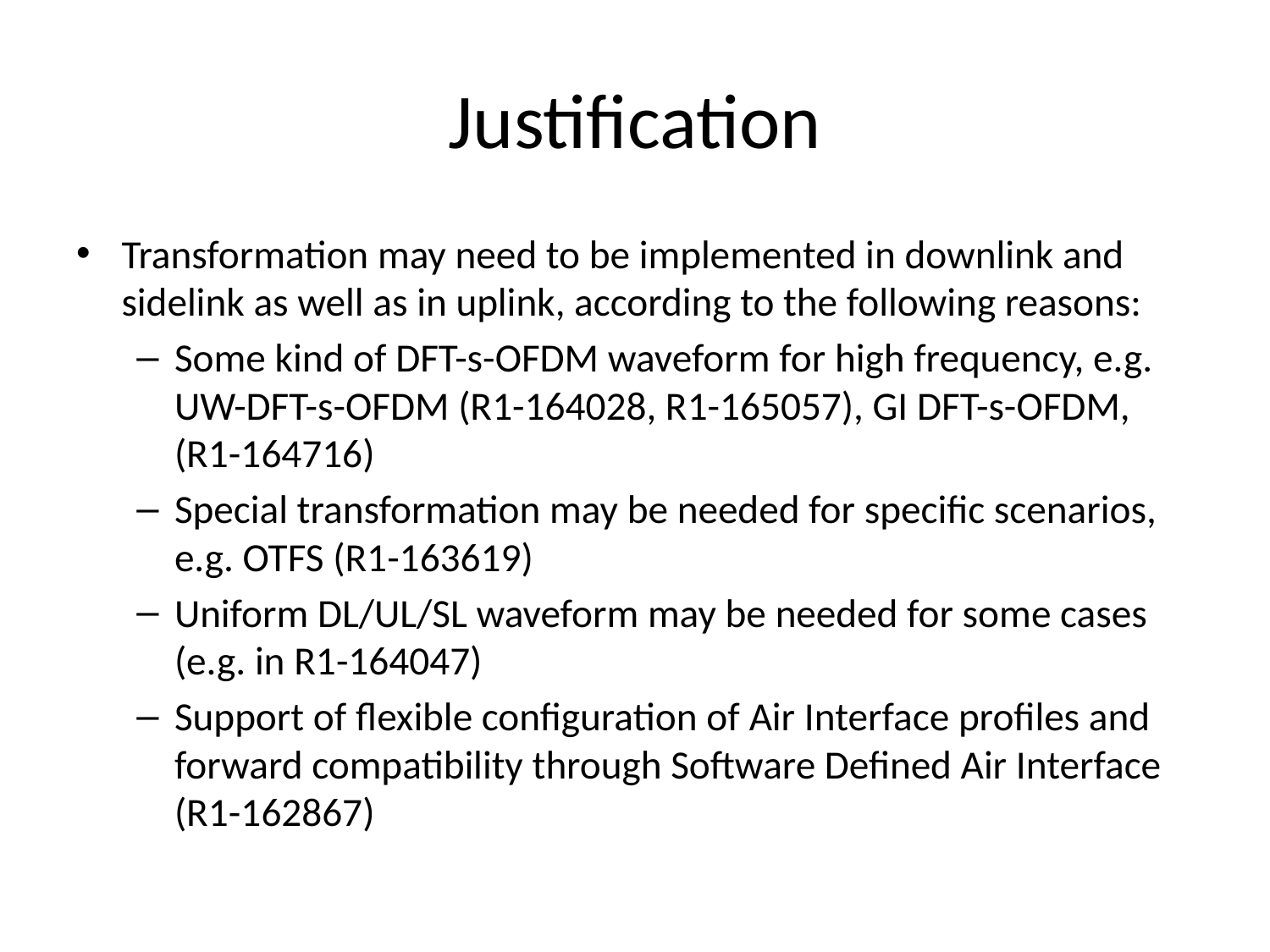

# Justification
Transformation may need to be implemented in downlink and sidelink as well as in uplink, according to the following reasons:
Some kind of DFT-s-OFDM waveform for high frequency, e.g. UW-DFT-s-OFDM (R1-164028, R1-165057), GI DFT-s-OFDM,  (R1-164716)
Special transformation may be needed for specific scenarios, e.g. OTFS (R1-163619)
Uniform DL/UL/SL waveform may be needed for some cases (e.g. in R1-164047)
Support of flexible configuration of Air Interface profiles and forward compatibility through Software Defined Air Interface (R1-162867)